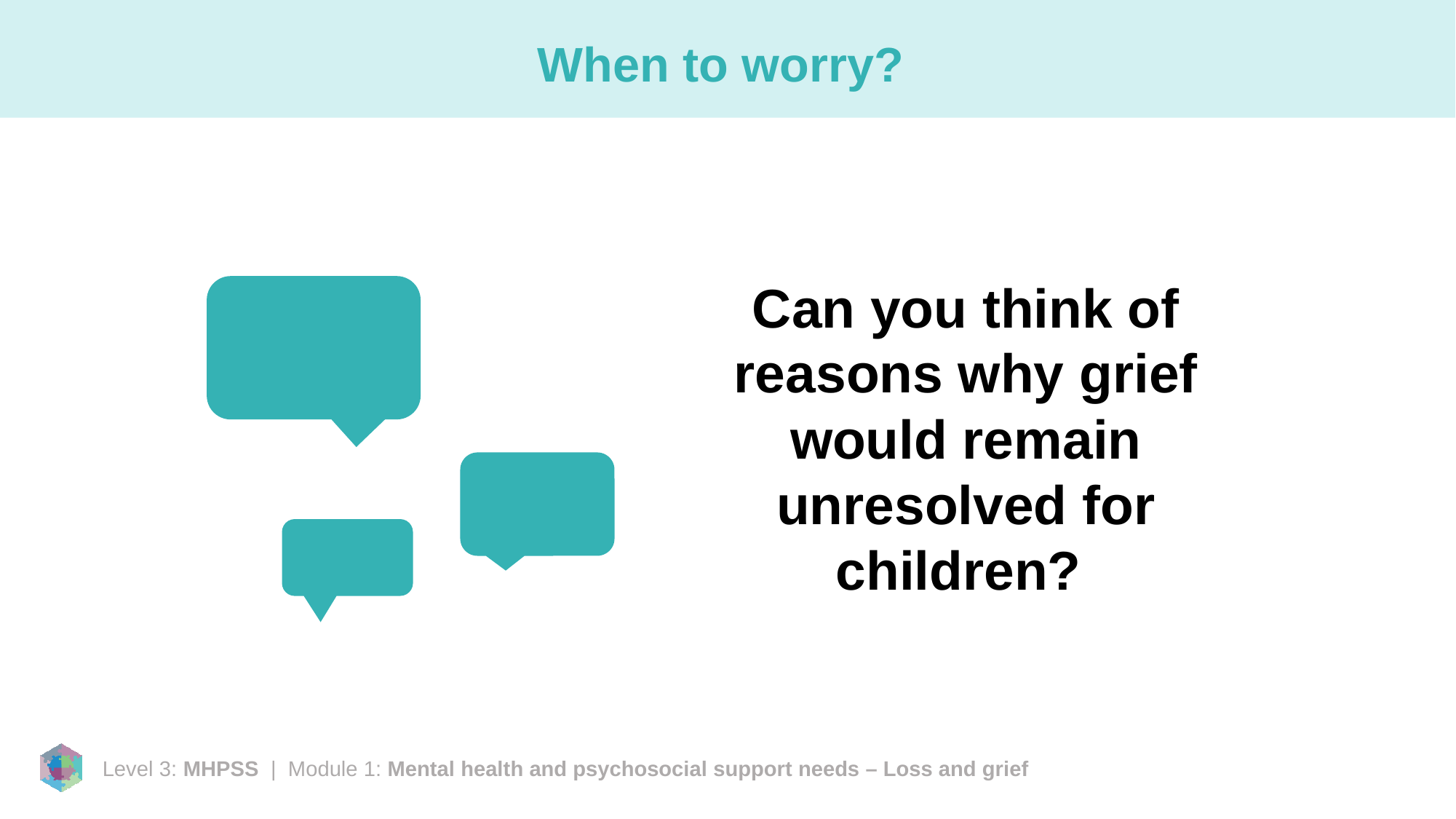

# When to worry?
Can you think of reasons why grief would remain unresolved for children?